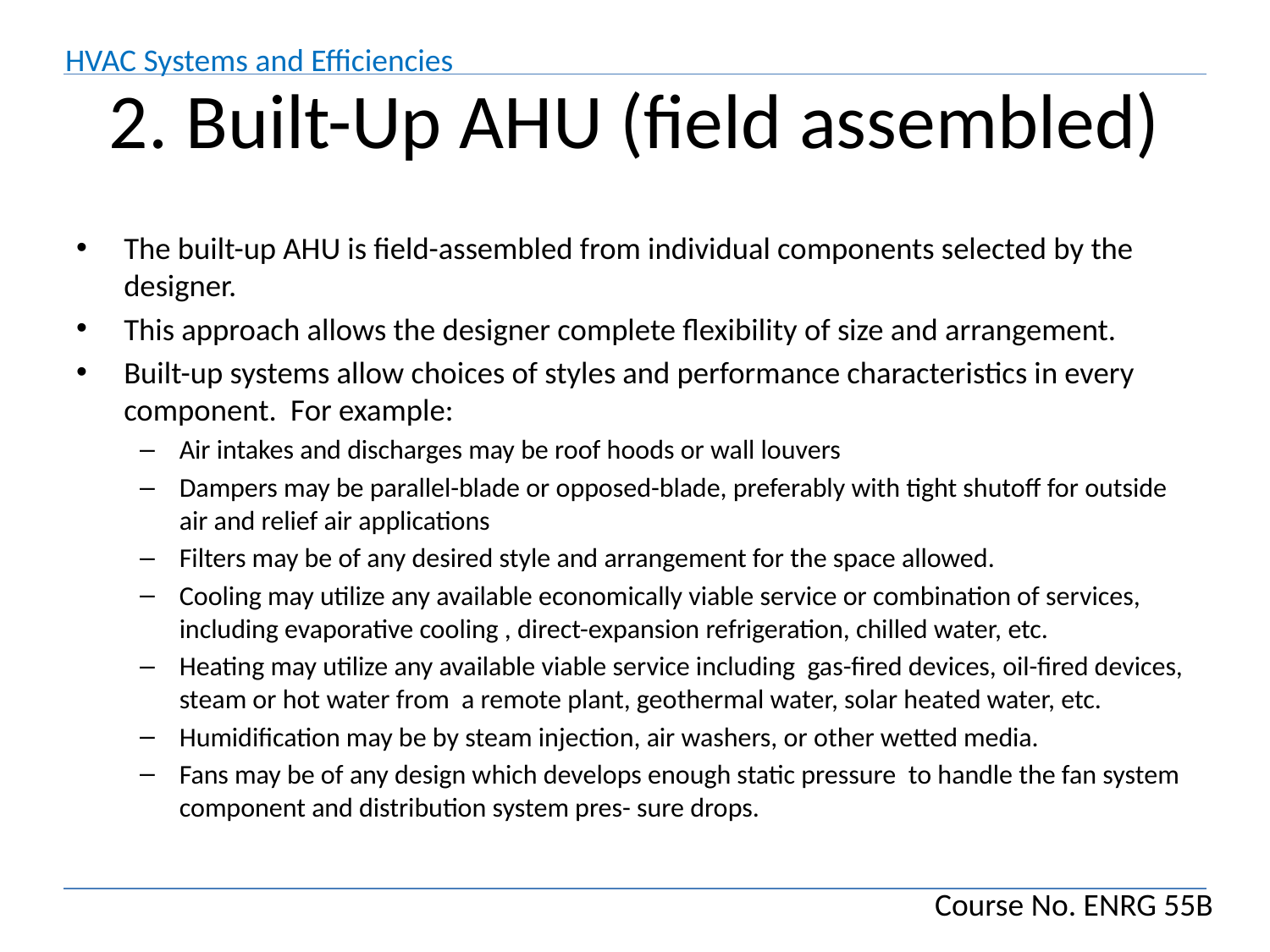

# 2. Built-Up AHU (field assembled)
The built-up AHU is field-assembled from individual components selected by the designer.
This approach allows the designer complete flexibility of size and arrangement.
Built-up systems allow choices of styles and performance characteristics in every component.  For example:
Air intakes and discharges may be roof hoods or wall louvers
Dampers may be parallel-blade or opposed-blade, preferably with tight shutoff for outside air and relief air applications
Filters may be of any desired style and arrangement for the space allowed.
Cooling may utilize any available economically viable service or combination of services, including evaporative cooling , direct-expansion refrigeration, chilled water, etc.
Heating may utilize any available viable service including  gas-fired devices, oil-fired devices, steam or hot water from  a remote plant, geothermal water, solar heated water, etc.
Humidification may be by steam injection, air washers, or other wetted media.
Fans may be of any design which develops enough static pressure  to handle the fan system component and distribution system pres- sure drops.